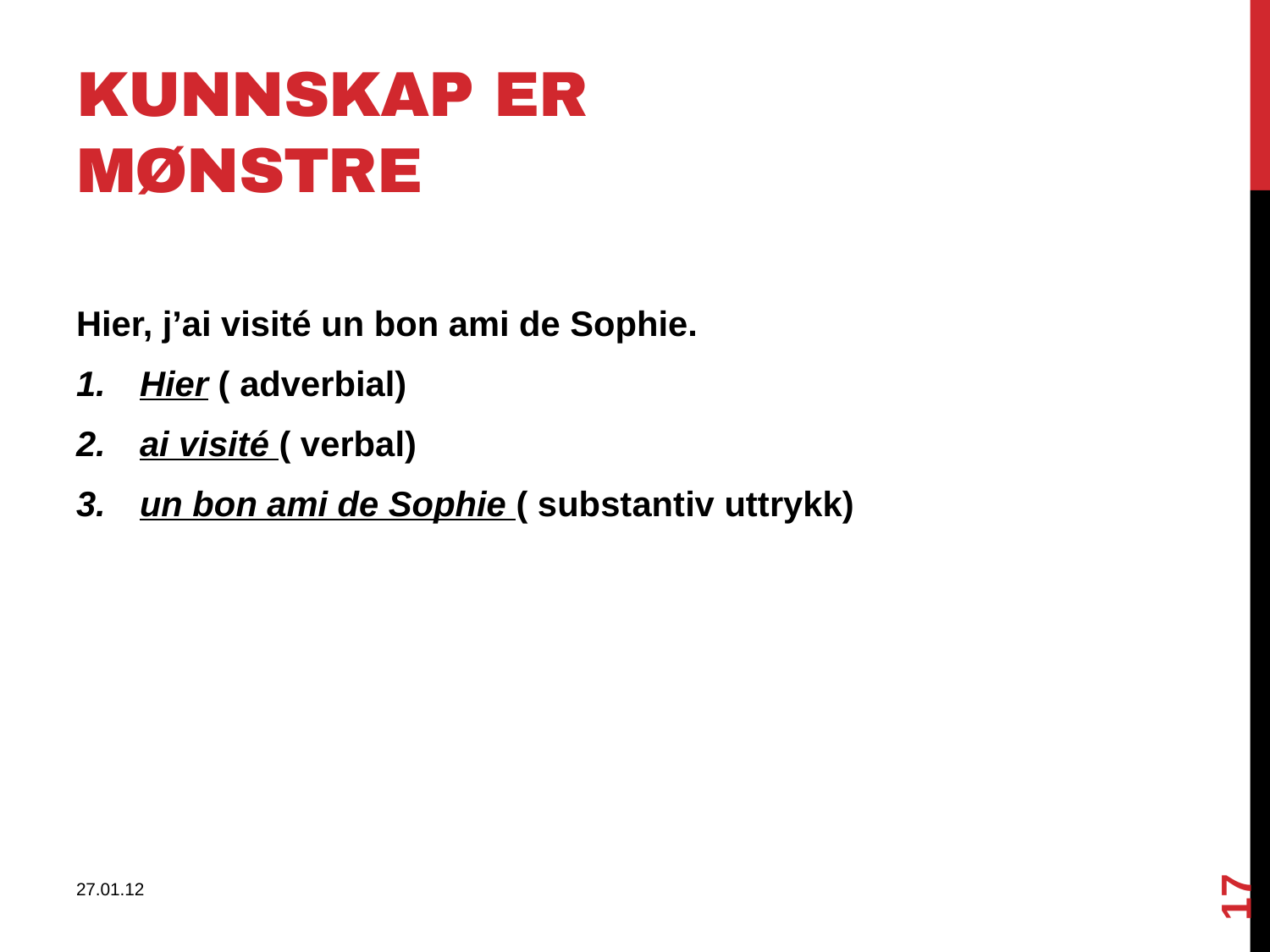

# Kunnskap er mønstre

Hier, j’ai visité un bon ami de Sophie.
Hier ( adverbial)
ai visité ( verbal)
un bon ami de Sophie ( substantiv uttrykk)
17
27.01.12